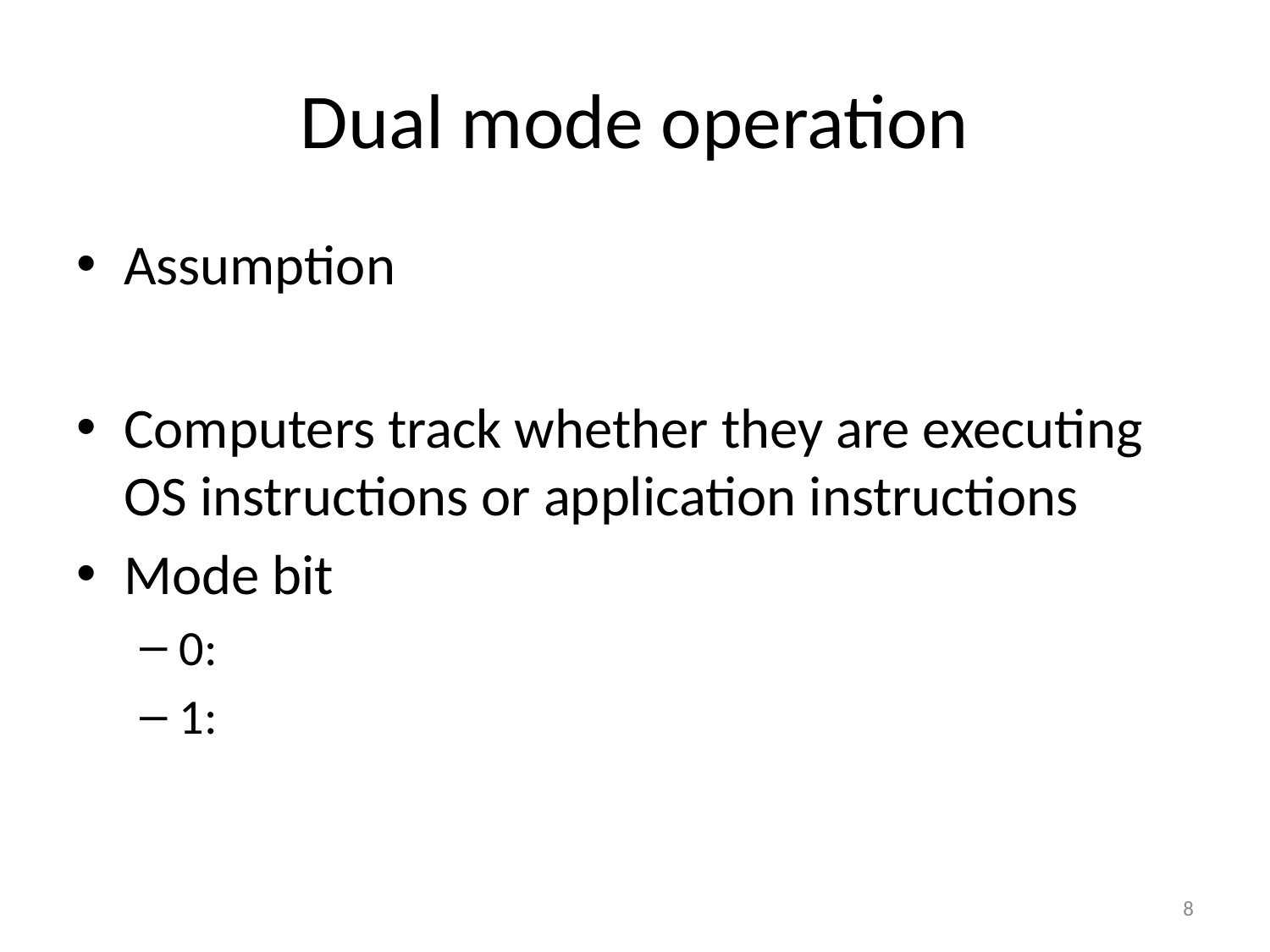

# Dual mode operation
Assumption

Computers track whether they are executing OS instructions or application instructions
Mode bit
0:
1:
8